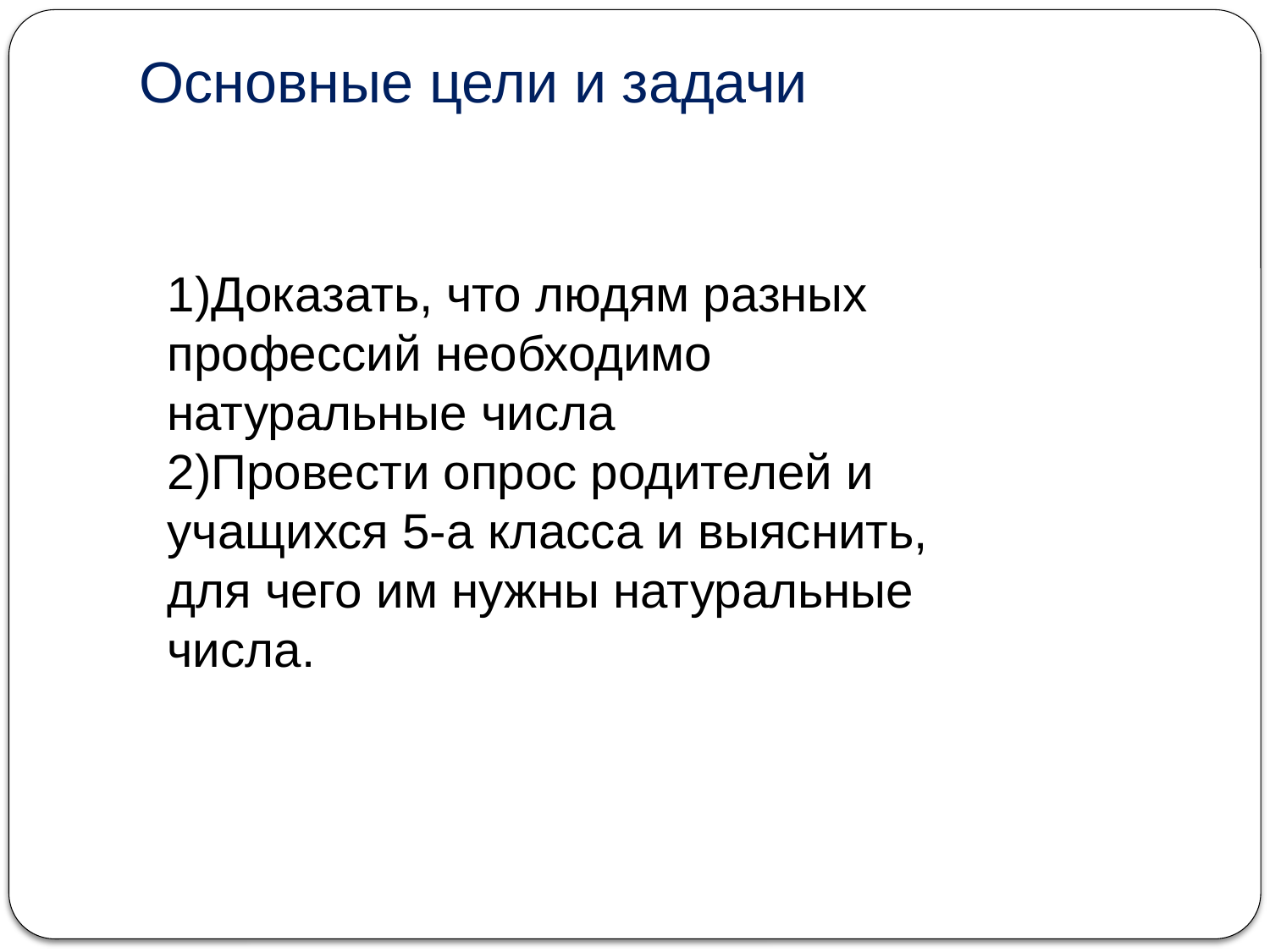

# Основные цели и задачи

1)Доказать, что людям разных профессий необходимо натуральные числа
2)Провести опрос родителей и учащихся 5-а класса и выяснить, для чего им нужны натуральные числа.